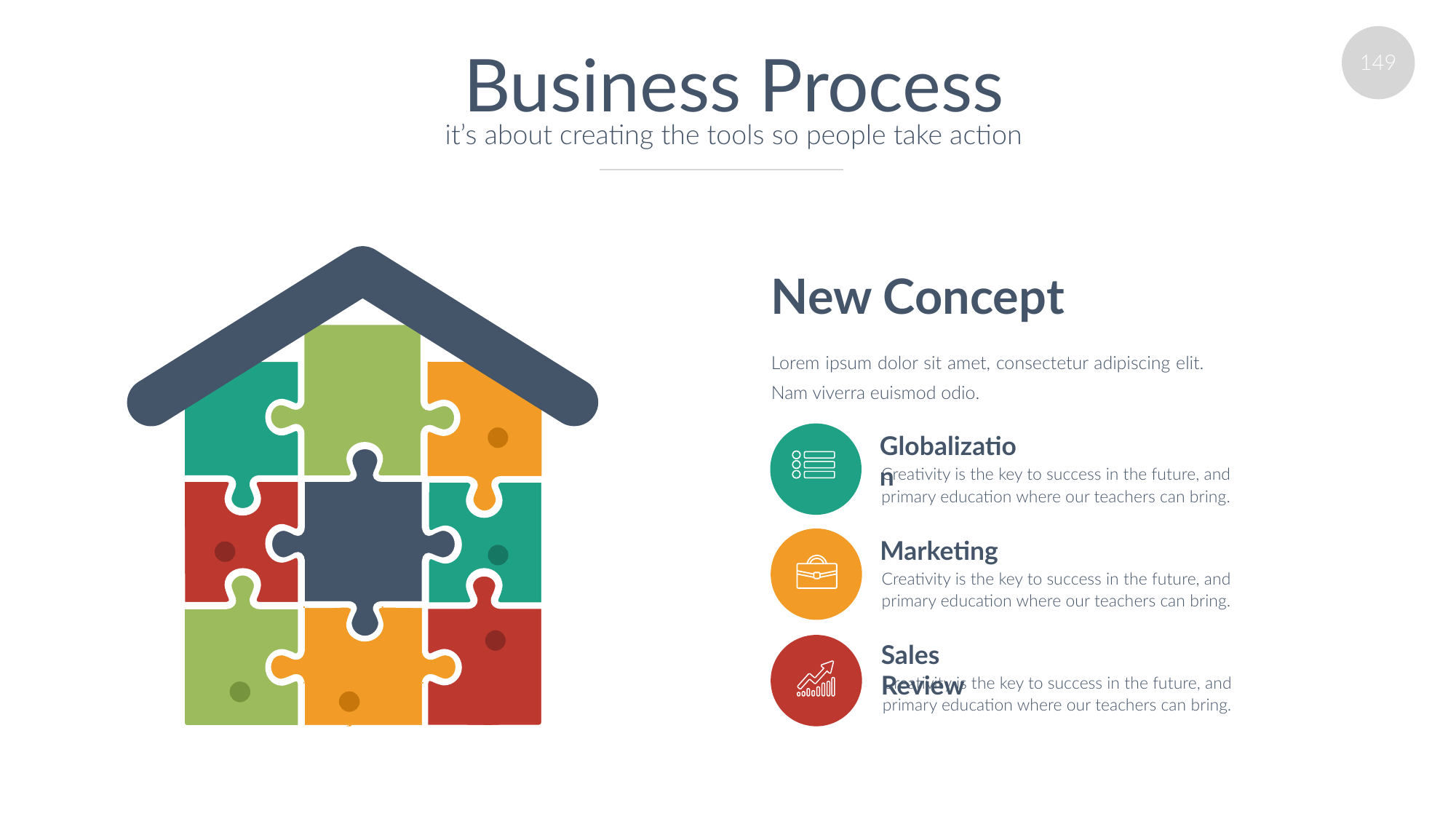

# Business Process
it’s about creating the tools so people take action

New Concept
Lorem ipsum dolor sit amet, consectetur adipiscing elit. Nam viverra euismod odio.
Globalization

Creativity is the key to success in the future, and primary education where our teachers can bring.
Marketing

Creativity is the key to success in the future, and primary education where our teachers can bring.
Sales Review

Creativity is the key to success in the future, and primary education where our teachers can bring.